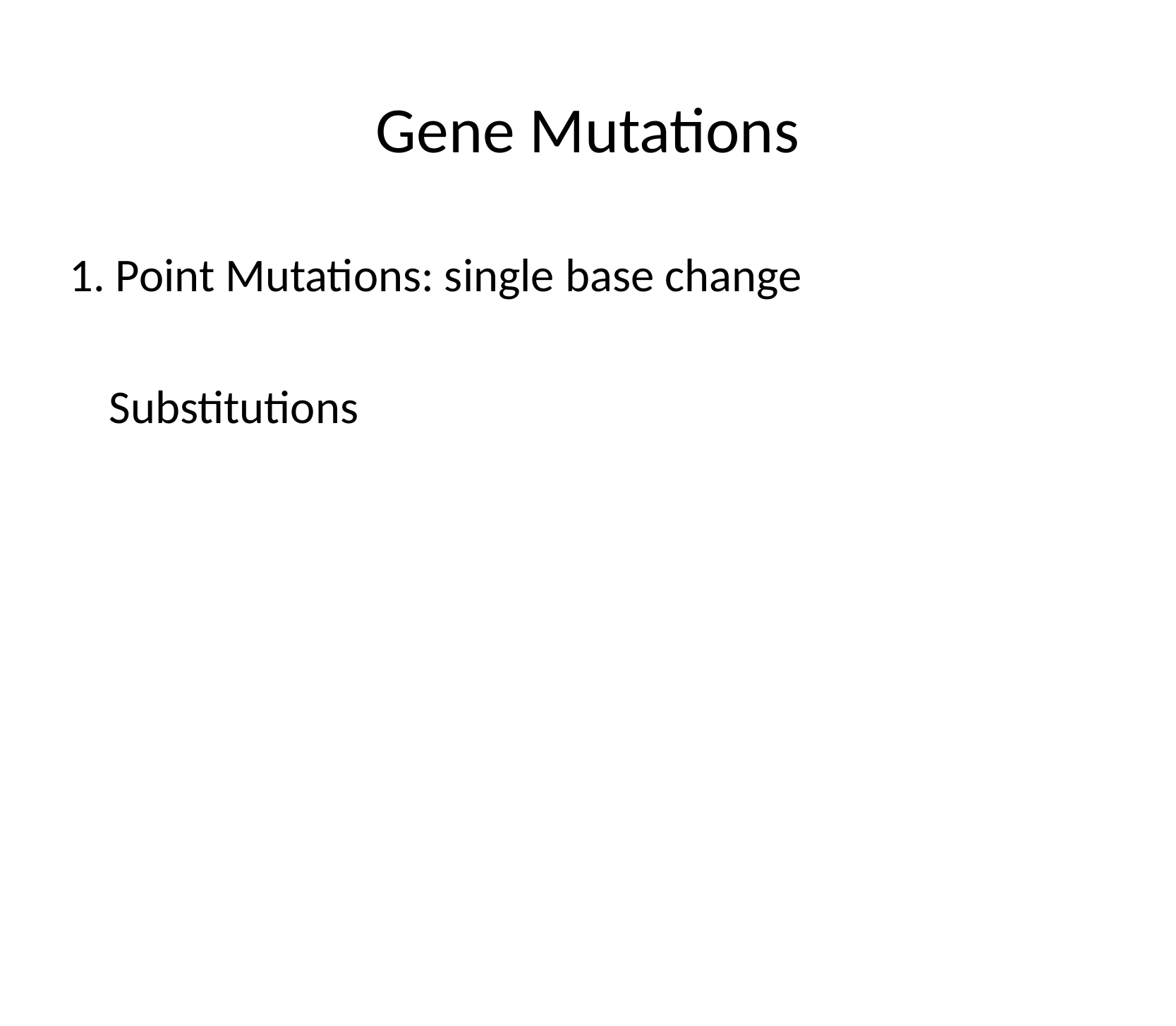

# Gene Mutations
1. Point Mutations: single base change

	Substitutions